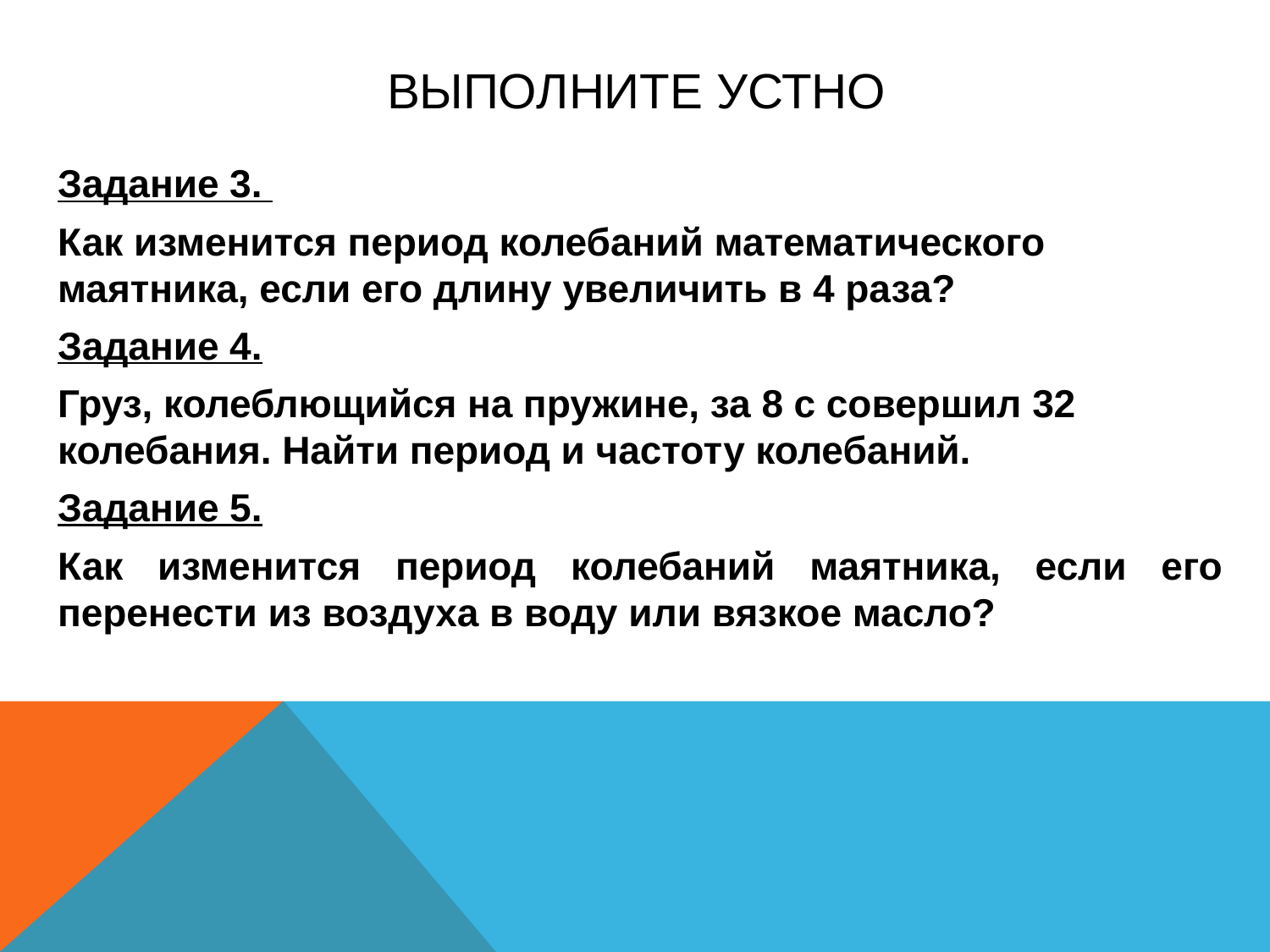

# Выполните устно
Задание 3.
Как изменится период колебаний математического маятника, если его длину увеличить в 4 раза?
Задание 4.
Груз, колеблющийся на пружине, за 8 с совершил 32 колебания. Найти период и частоту колебаний.
Задание 5.
Как изменится период колебаний маятника, если его перенести из воздуха в воду или вязкое масло?